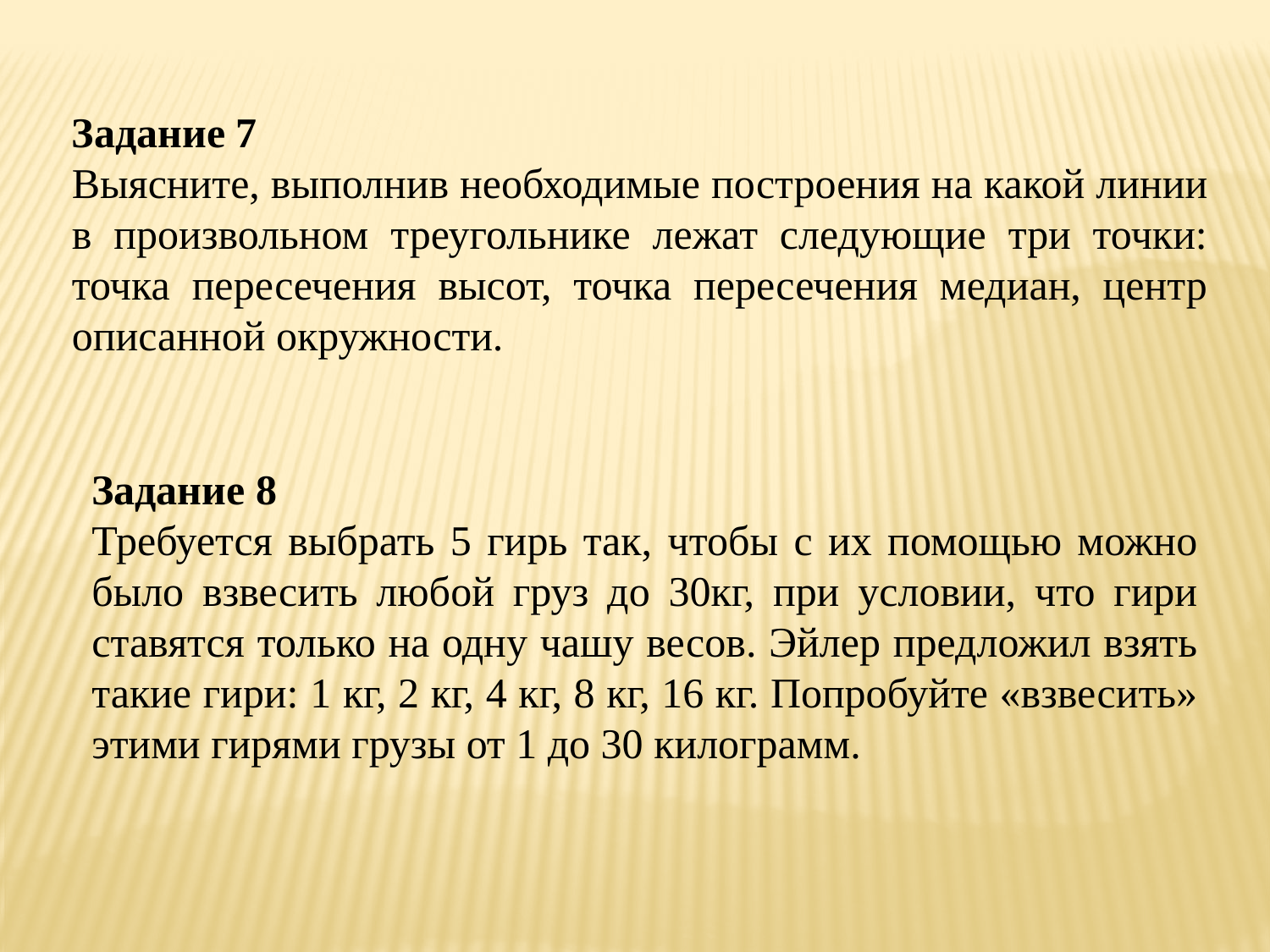

Задание 7
Выясните, выполнив необходимые построения на какой линии в произвольном треугольнике лежат следующие три точки: точка пересечения высот, точка пересечения медиан, центр описанной окружности.

Задание 8
Требуется выбрать 5 гирь так, чтобы с их помощью можно было взвесить любой груз до 30кг, при условии, что гири ставятся только на одну чашу весов. Эйлер предложил взять такие гири: 1 кг, 2 кг, 4 кг, 8 кг, 16 кг. Попробуйте «взвесить» этими гирями грузы от 1 до 30 килограмм.